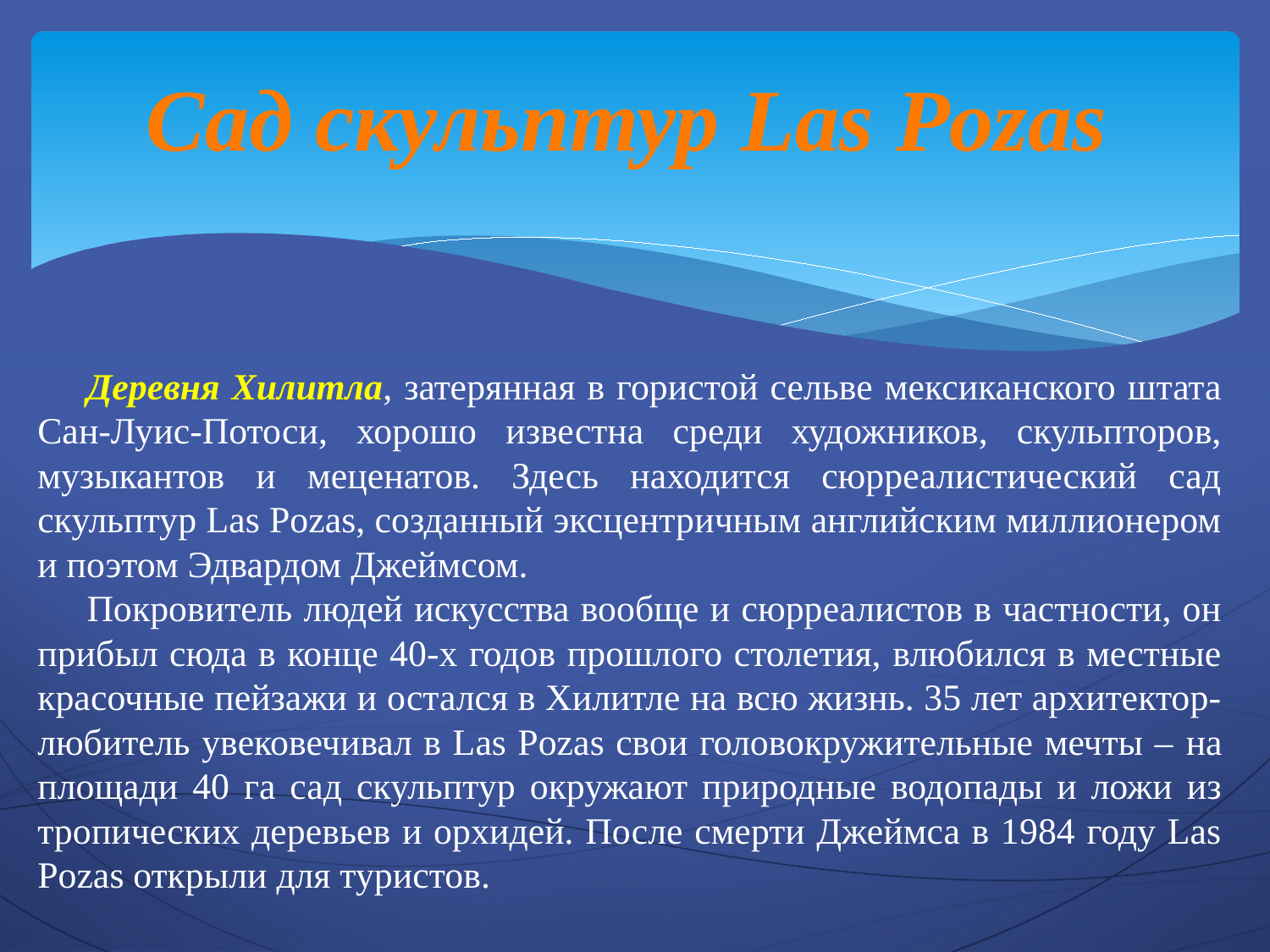

Сад скульптур Las Pozas
Деревня Хилитла, затерянная в гористой сельве мексиканского штата Сан-Луис-Потоси, хорошо известна среди художников, скульпторов, музыкантов и меценатов. Здесь находится сюрреалистический сад скульптур Las Pozas, созданный эксцентричным английским миллионером и поэтом Эдвардом Джеймсом.
Покровитель людей искусства вообще и сюрреалистов в частности, он прибыл сюда в конце 40-х годов прошлого столетия, влюбился в местные красочные пейзажи и остался в Хилитле на всю жизнь. 35 лет архитектор-любитель увековечивал в Las Pozas свои головокружительные мечты – на площади 40 га сад скульптур окружают природные водопады и ложи из тропических деревьев и орхидей. После смерти Джеймса в 1984 году Las Pozas открыли для туристов.